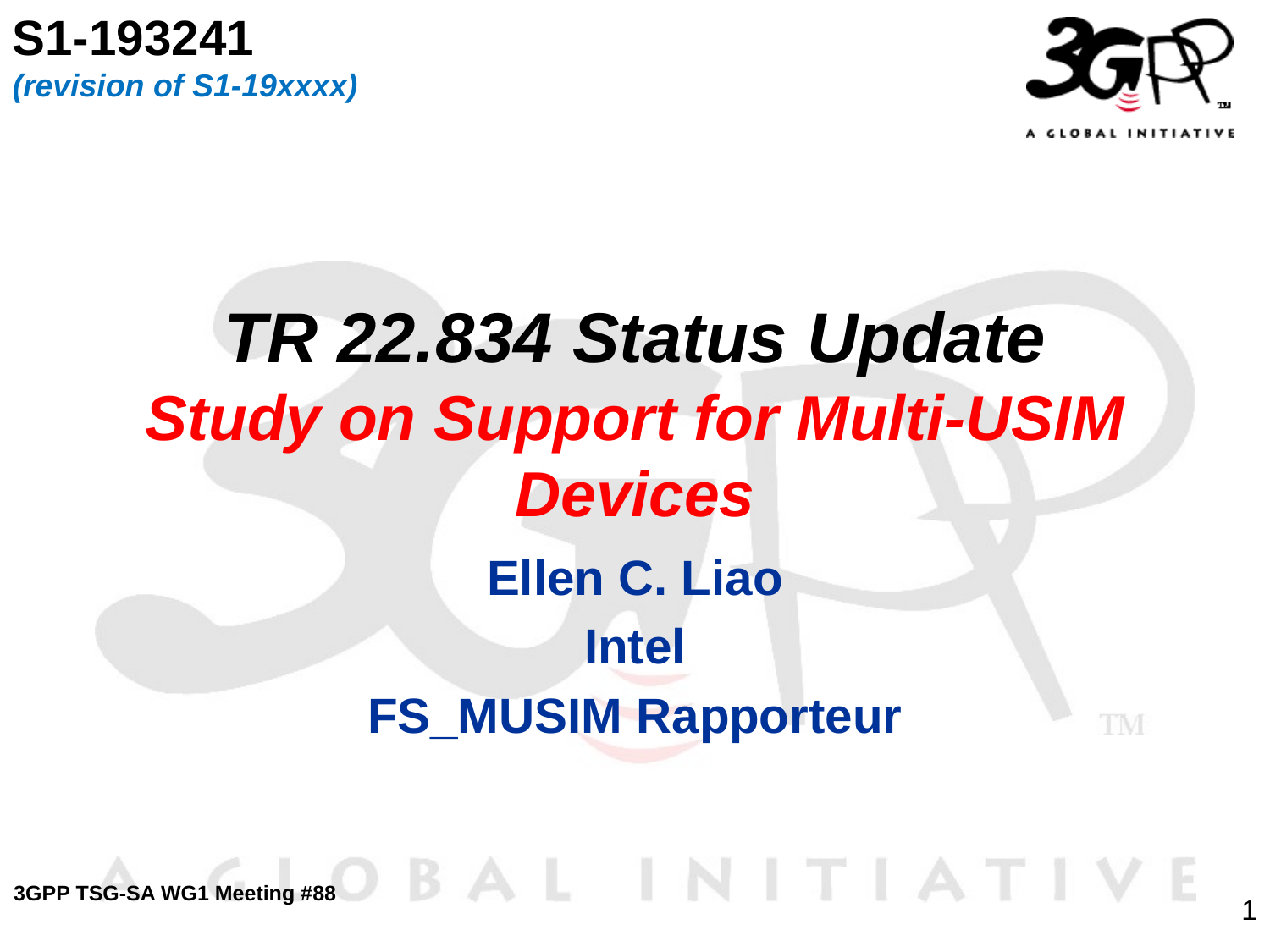

S1-193241 (revision of S1-19xxxx)
# TR 22.834 Status Update Study on Support for Multi-USIM Devices
Ellen C. Liao
Intel
FS_MUSIM Rapporteur
3GPP TSG-SA WG1 Meeting #88
1